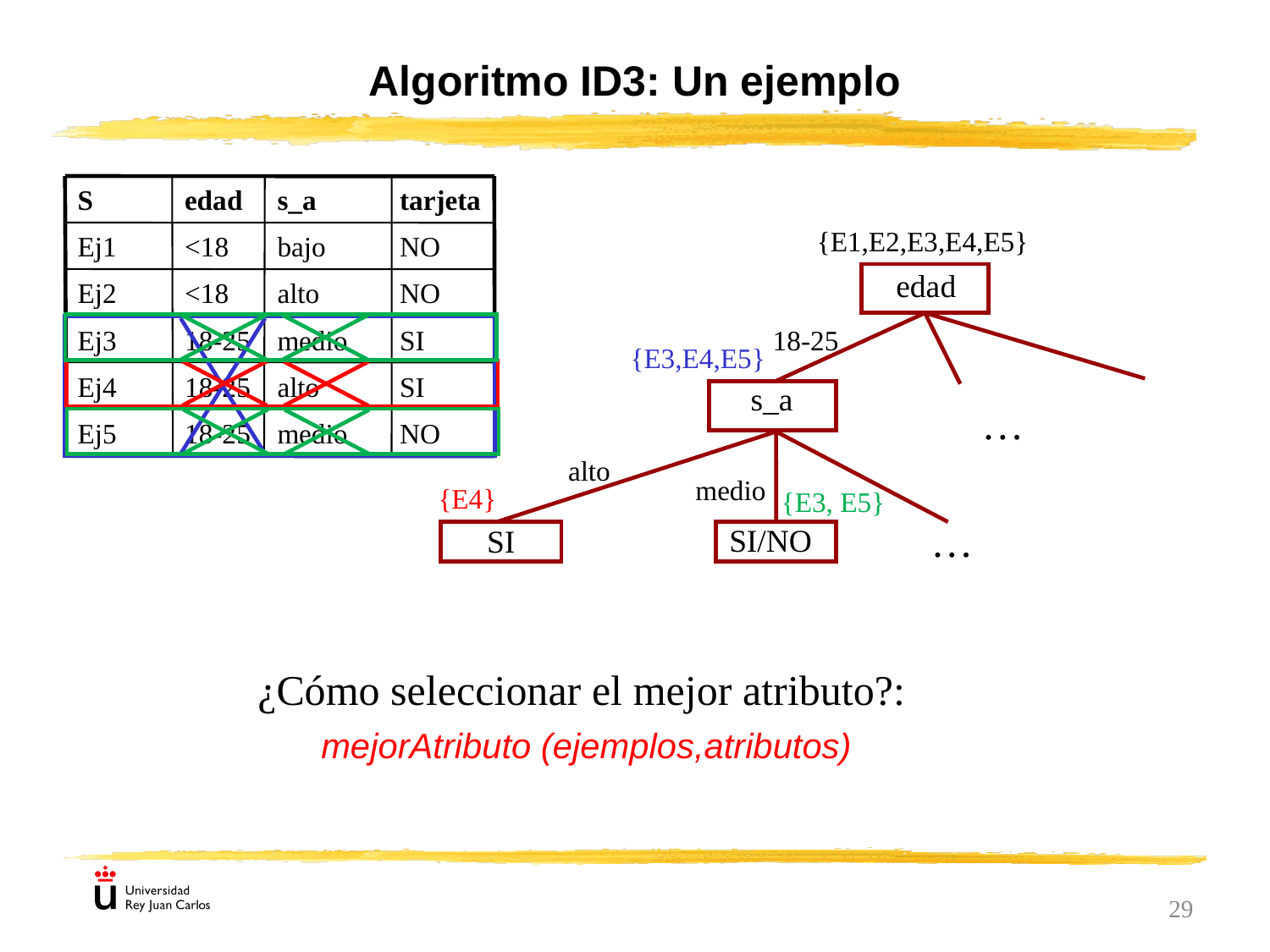

Algoritmo ID3: Un ejemplo
S

edad

s_a
tarjeta

Ej1

<18
bajo
NO
Ej2

<18
alto
NO
Ej3

18-25
medio
SI
Ej4

18-25
alto
SI

Ej5
18-25
medio
NO
{E1,E2,E3,E4,E5}

edad

18-25
{E3,E4,E5}

s_a
…

alto
medio
{E4}
{E3, E5}
…
SI/NO
SI

¿Cómo seleccionar el mejor atributo?:
mejorAtributo (ejemplos,atributos)
29